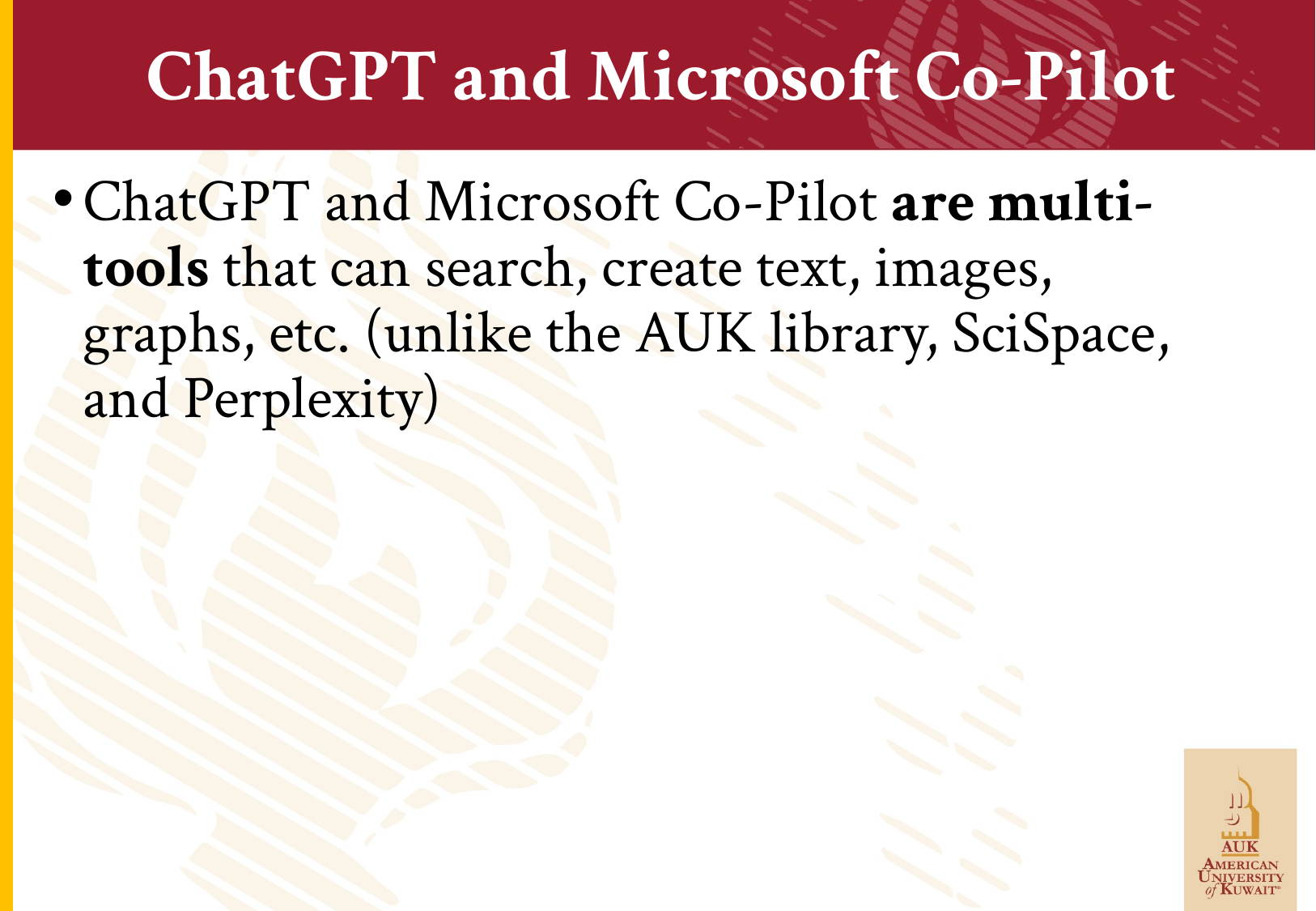

# ChatGPT and Microsoft Co-Pilot
ChatGPT and Microsoft Co-Pilot are multi-tools that can search, create text, images, graphs, etc. (unlike the AUK library, SciSpace, and Perplexity)